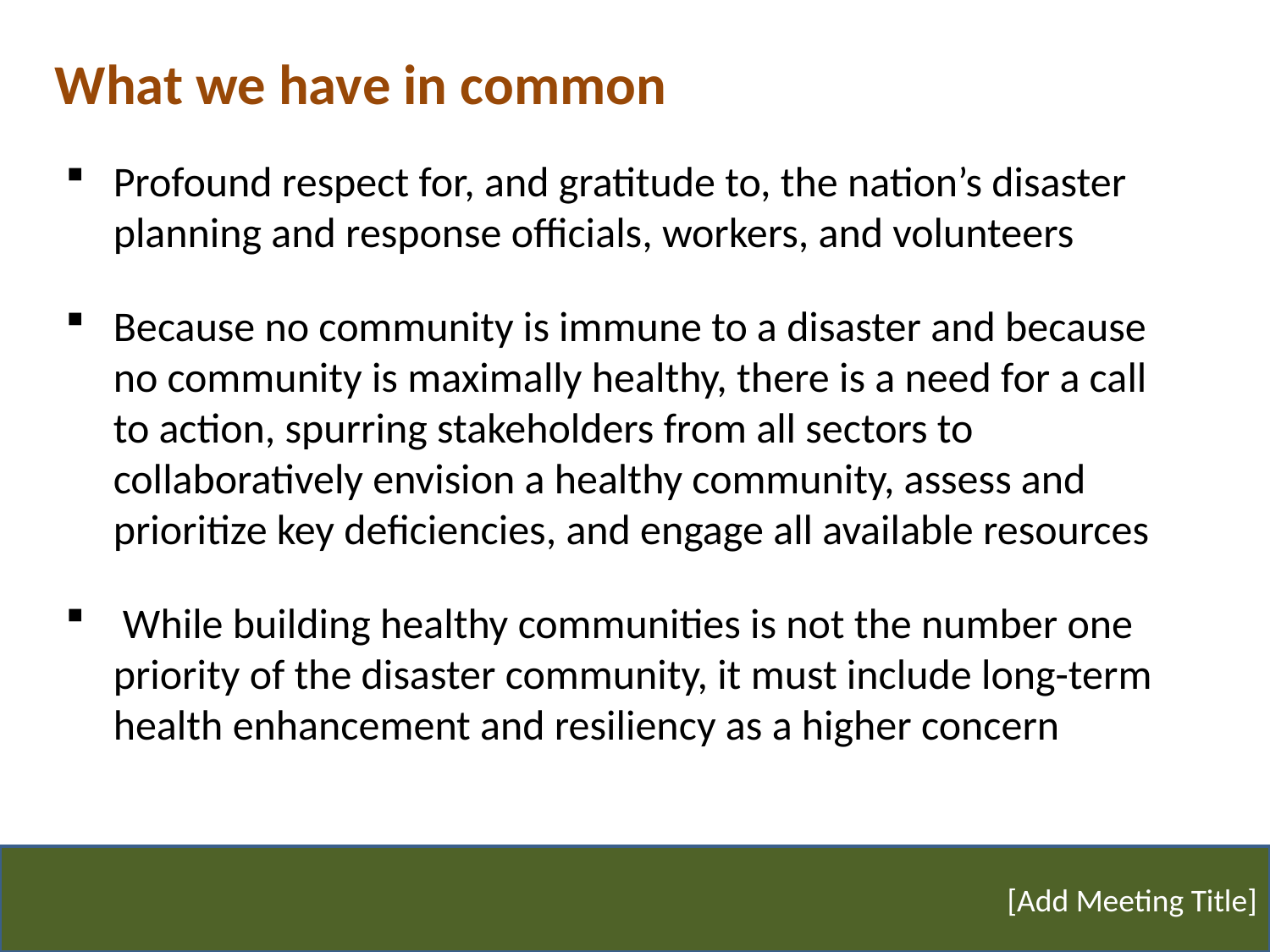

What we have in common
Profound respect for, and gratitude to, the nation’s disaster planning and response officials, workers, and volunteers

Because no community is immune to a disaster and because no community is maximally healthy, there is a need for a call to action, spurring stakeholders from all sectors to collaboratively envision a healthy community, assess and prioritize key deficiencies, and engage all available resources

 While building healthy communities is not the number one priority of the disaster community, it must include long-term health enhancement and resiliency as a higher concern
[Add Meeting Title]